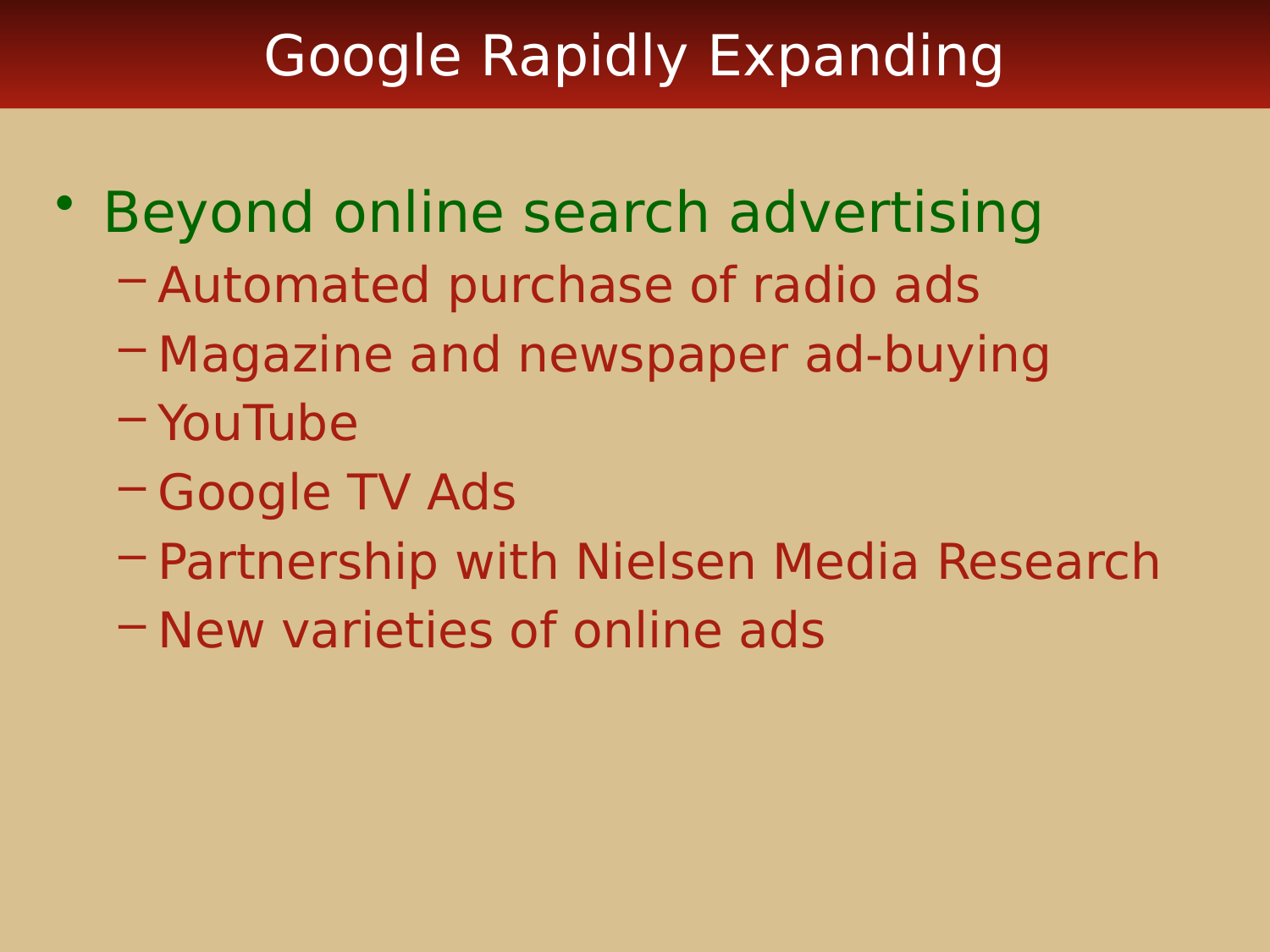

# Google Rapidly Expanding
Beyond online search advertising
Automated purchase of radio ads
Magazine and newspaper ad-buying
YouTube
Google TV Ads
Partnership with Nielsen Media Research
New varieties of online ads